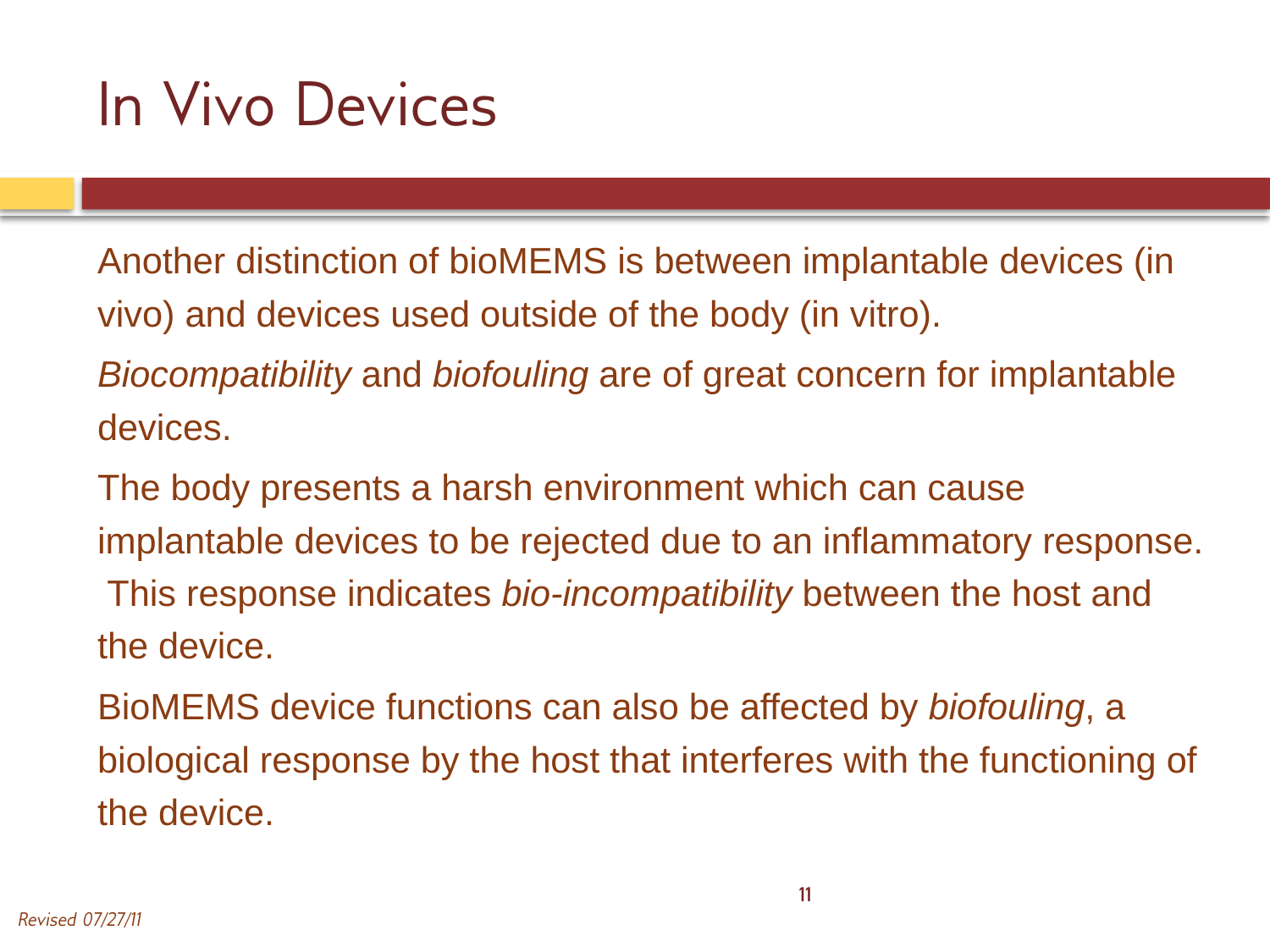

# In Vivo Devices
Another distinction of bioMEMS is between implantable devices (in vivo) and devices used outside of the body (in vitro).
Biocompatibility and biofouling are of great concern for implantable devices.
The body presents a harsh environment which can cause implantable devices to be rejected due to an inflammatory response.  This response indicates bio-incompatibility between the host and the device.
BioMEMS device functions can also be affected by biofouling, a biological response by the host that interferes with the functioning of the device.